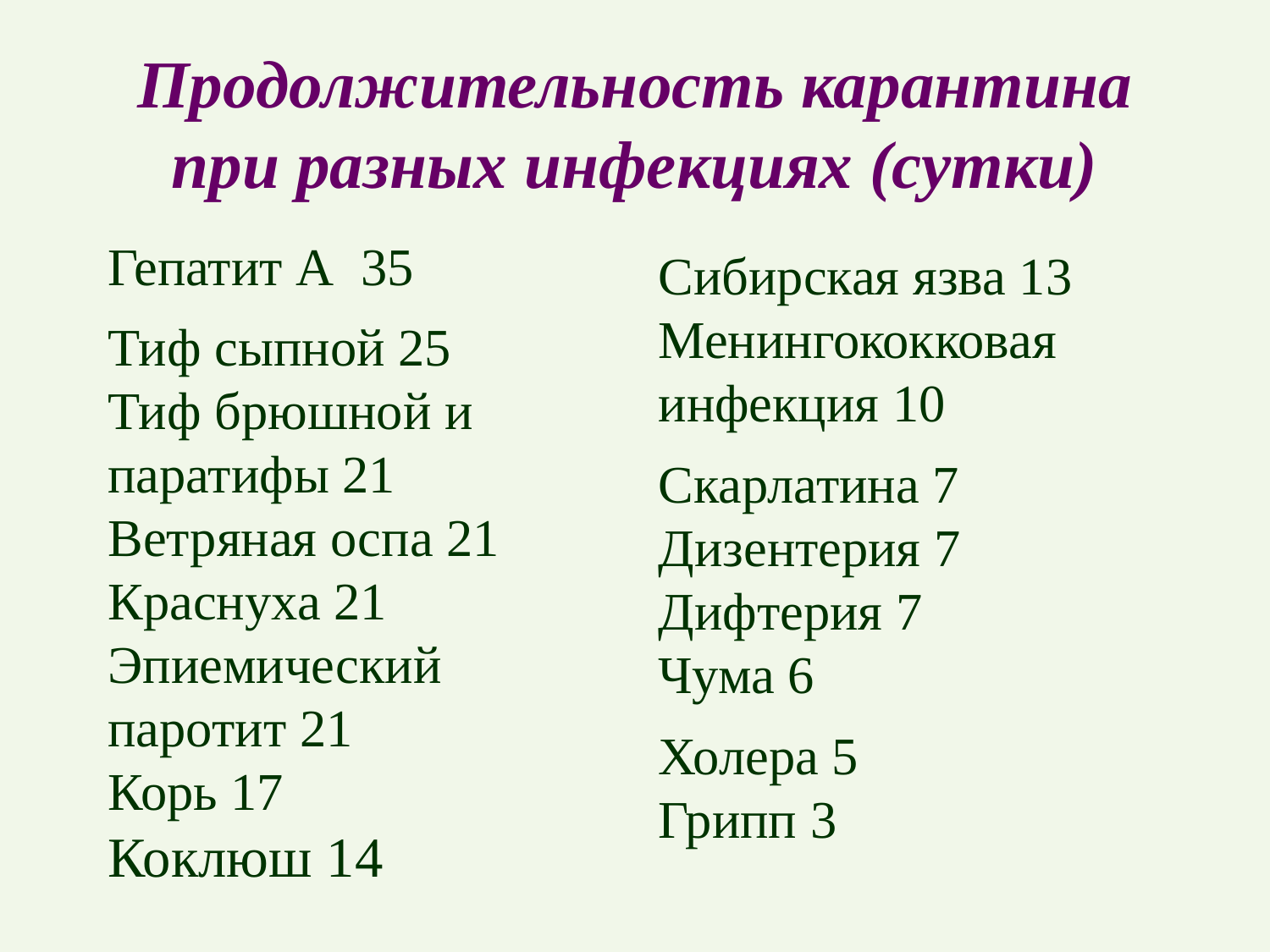

# Продолжительность карантина при разных инфекциях (сутки)
Гепатит А  35
Тиф сыпной 25
Тиф брюшной и паратифы 21
Ветряная оспа 21
Краснуха 21
Эпиемический паротит 21
Корь 17
Коклюш 14

Сибирская язва 13
Менингококковая инфекция 10
Скарлатина 7
Дизентерия 7
Дифтерия 7
Чума 6
Холера 5
Грипп 3